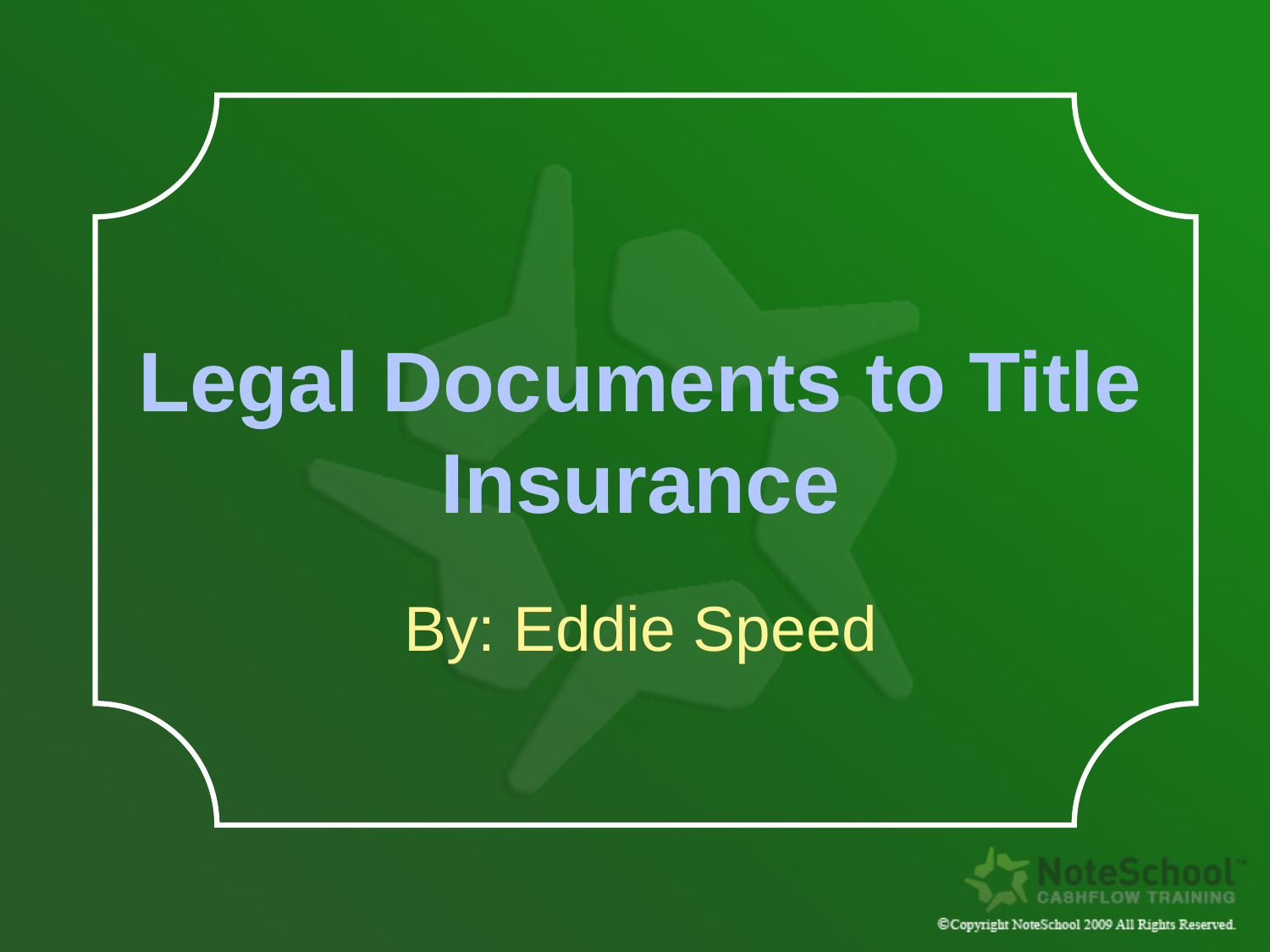

# Legal Documents to Title Insurance
By: Eddie Speed